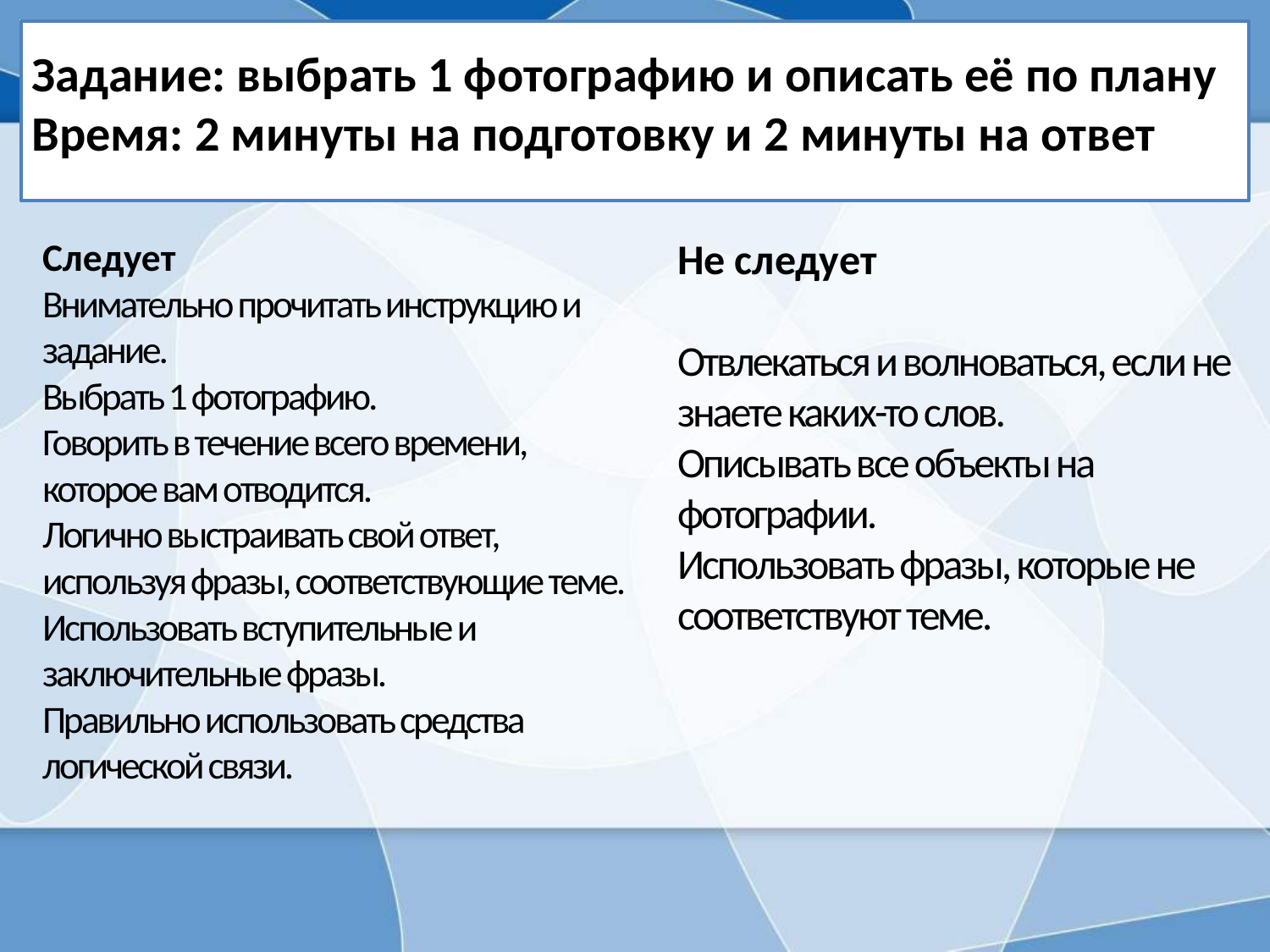

# Задание: выбрать 1 фотографию и описать её по плану Время: 2 минуты на подготовку и 2 минуты на ответ
Следует
Внимательно прочитать инструкцию и задание.
Выбрать 1 фотографию.
Говорить в течение всего времени, которое вам отводится.
Логично выстраивать свой ответ, используя фразы, соответствующие теме.
Использовать вступительные и заключительные фразы.
Правильно использовать средства логической связи.

Не следует

Отвлекаться и волноваться, если не знаете каких-то слов.
Описывать все объекты на фотографии.
Использовать фразы, которые не соответствуют теме.